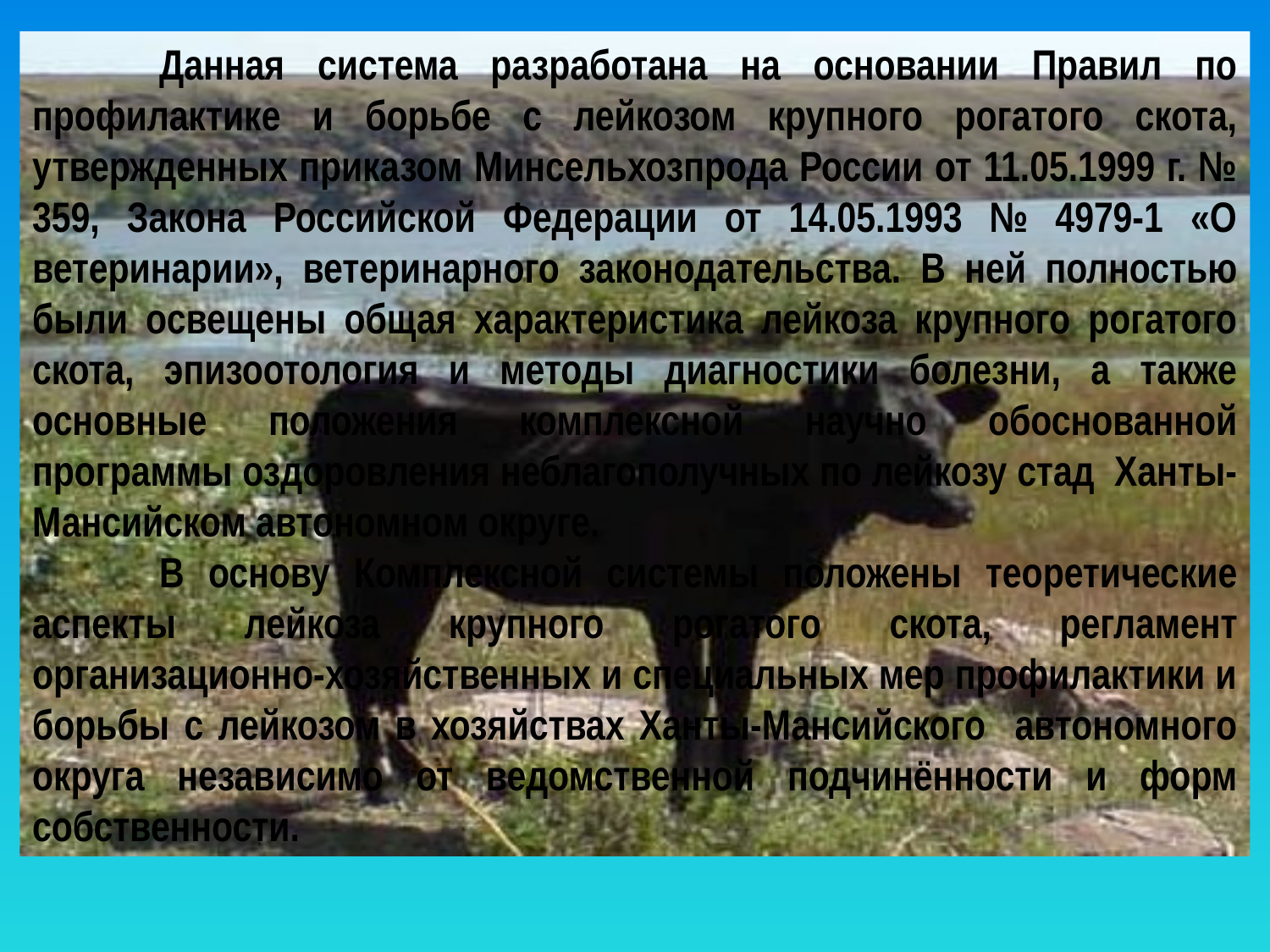

Данная система разработана на основании Правил по профилактике и борьбе с лейкозом крупного рогатого скота, утвержденных приказом Минсельхозпрода России от 11.05.1999 г. № 359, Закона Российской Федерации от 14.05.1993 № 4979-1 «О ветеринарии», ветеринарного законодательства. В ней полностью были освещены общая характеристика лейкоза крупного рогатого скота, эпизоотология и методы диагностики болезни, а также основные положения комплексной научно обоснованной программы оздоровления неблагополучных по лейкозу стад  Ханты-Мансийском автономном округе.
	В основу Комплексной системы положены теоретические аспекты лейкоза крупного рогатого скота, регламент организационно-хозяйственных и специальных мер профилактики и борьбы с лейкозом в хозяйствах Ханты-Мансийского  автономного округа независимо от ведомственной подчинённости и форм собственности.